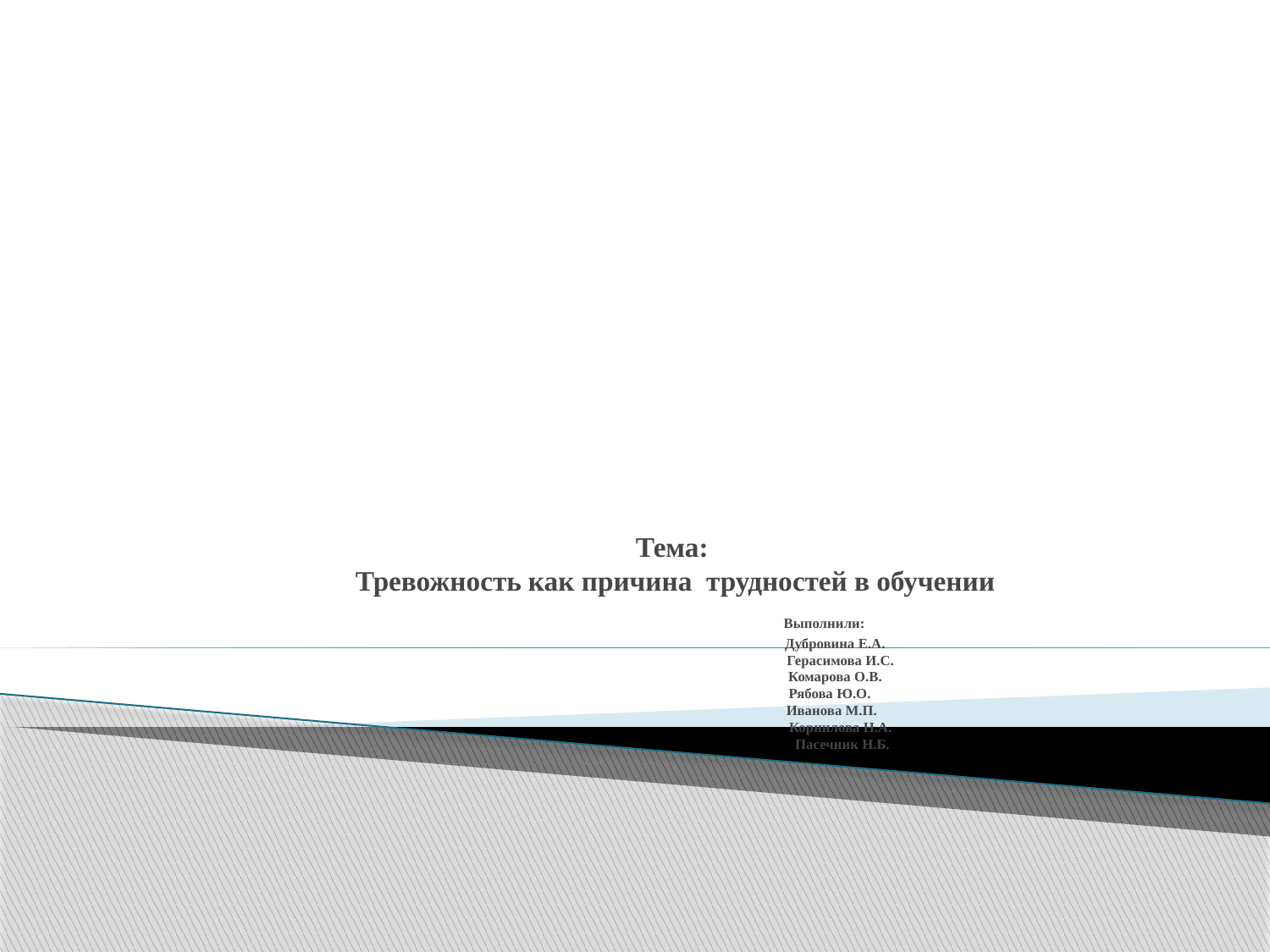

# Тема: Тревожность как причина  трудностей в обучении Выполнили: Дубровина Е.А. Герасимова И.С. Комарова О.В. Рябова Ю.О. Иванова М.П. Корнилова Н.А. Пасечник Н.Б.